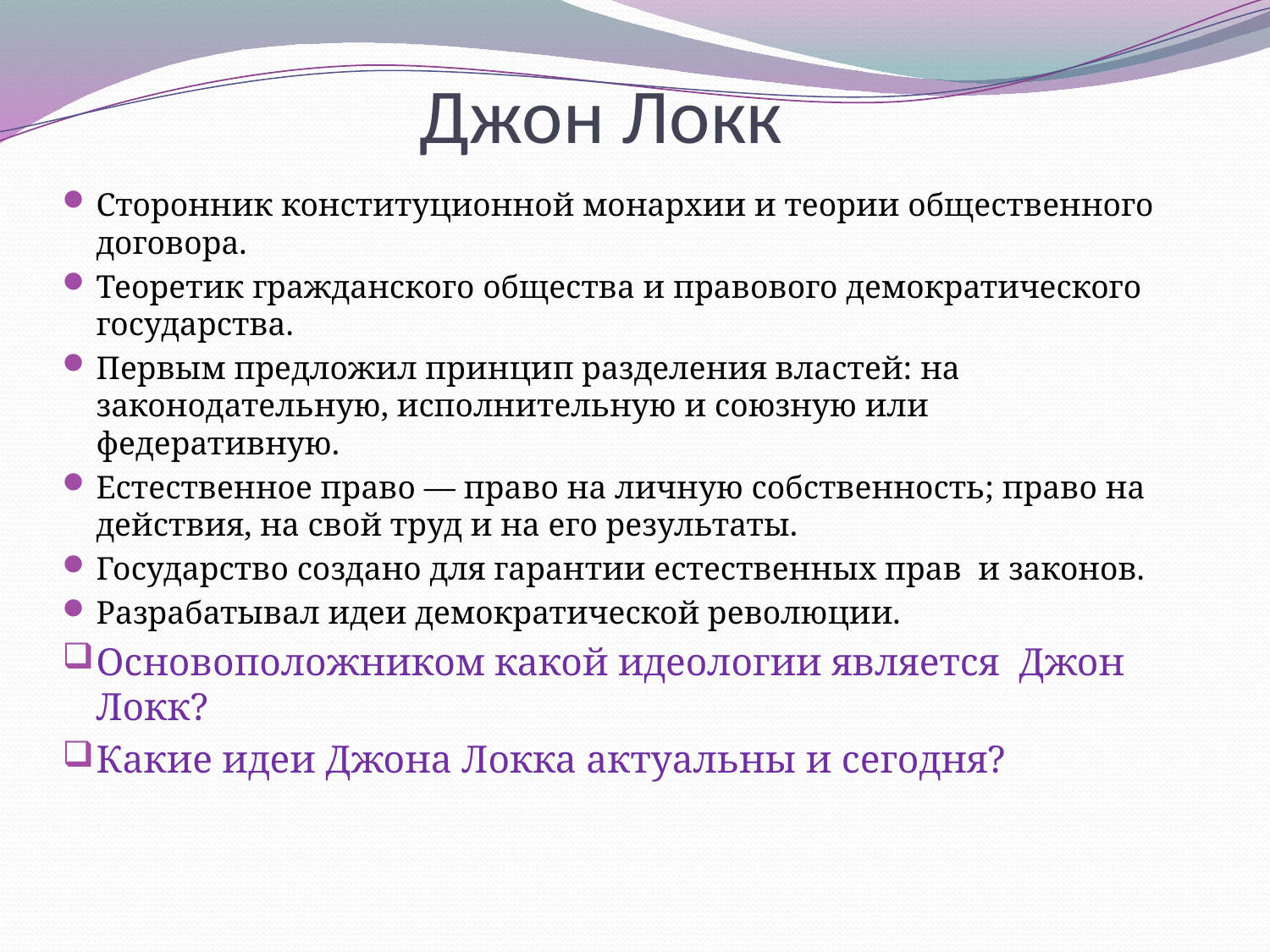

# Джон Локк
Сторонник конституционной монархии и теории общественного договора.
Теоретик гражданского общества и правового демократического государства.
Первым предложил принцип разделения властей: на законодательную, исполнительную и союзную или федеративную.
Естественное право — право на личную собственность; право на действия, на свой труд и на его результаты.
Государство создано для гарантии естественных прав  и законов.
Разрабатывал идеи демократической революции.
Основоположником какой идеологии является  Джон Локк?
Какие идеи Джона Локка актуальны и сегодня?